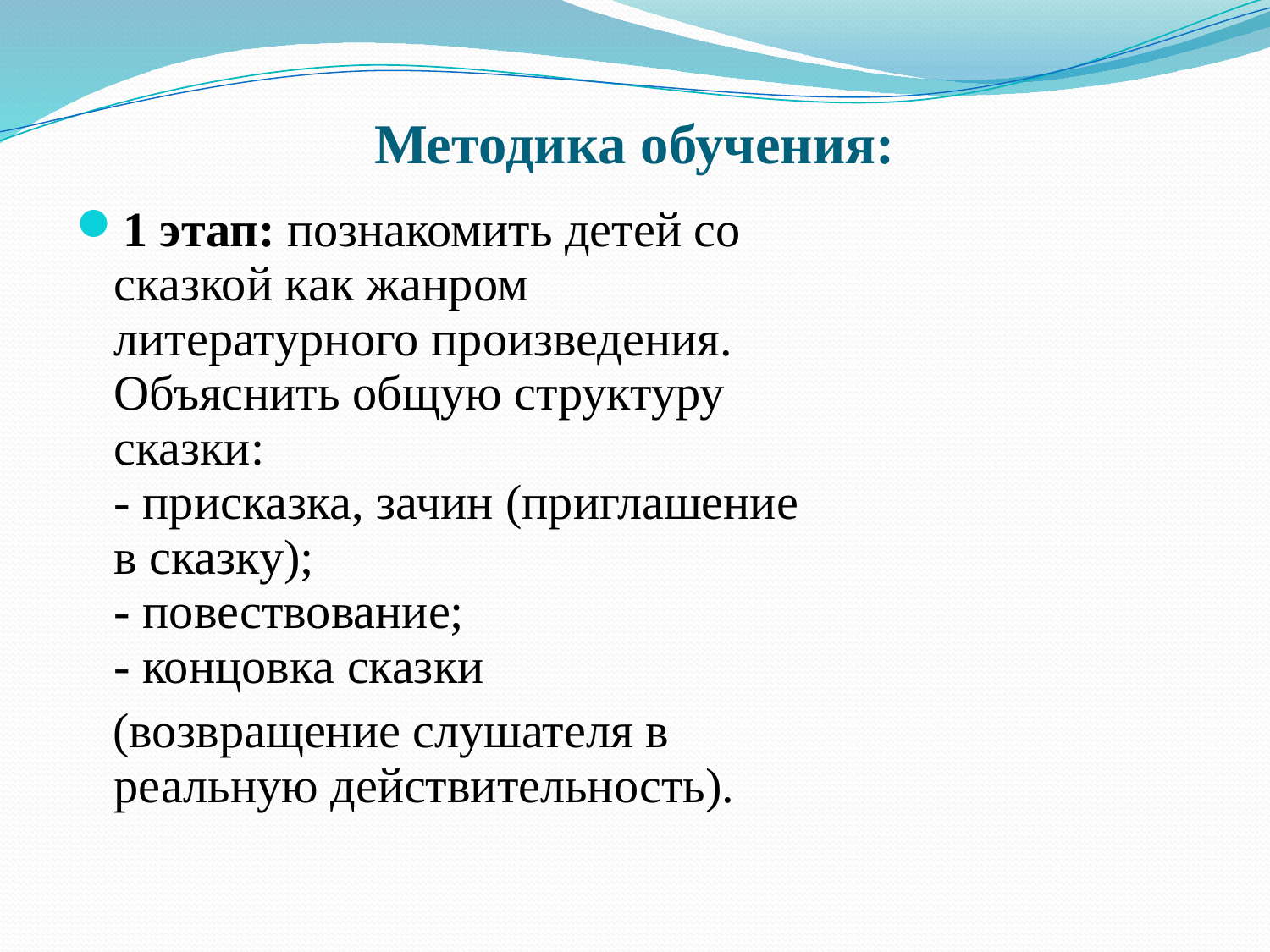

# Методика обучения:
1 этап: познакомить детей со сказкой как жанром литературного произведения. Объяснить общую структуру сказки:
- присказка, зачин (приглашение в сказку);
- повествование;
- концовка сказки
   (возвращение слушателя в реальную действительность).